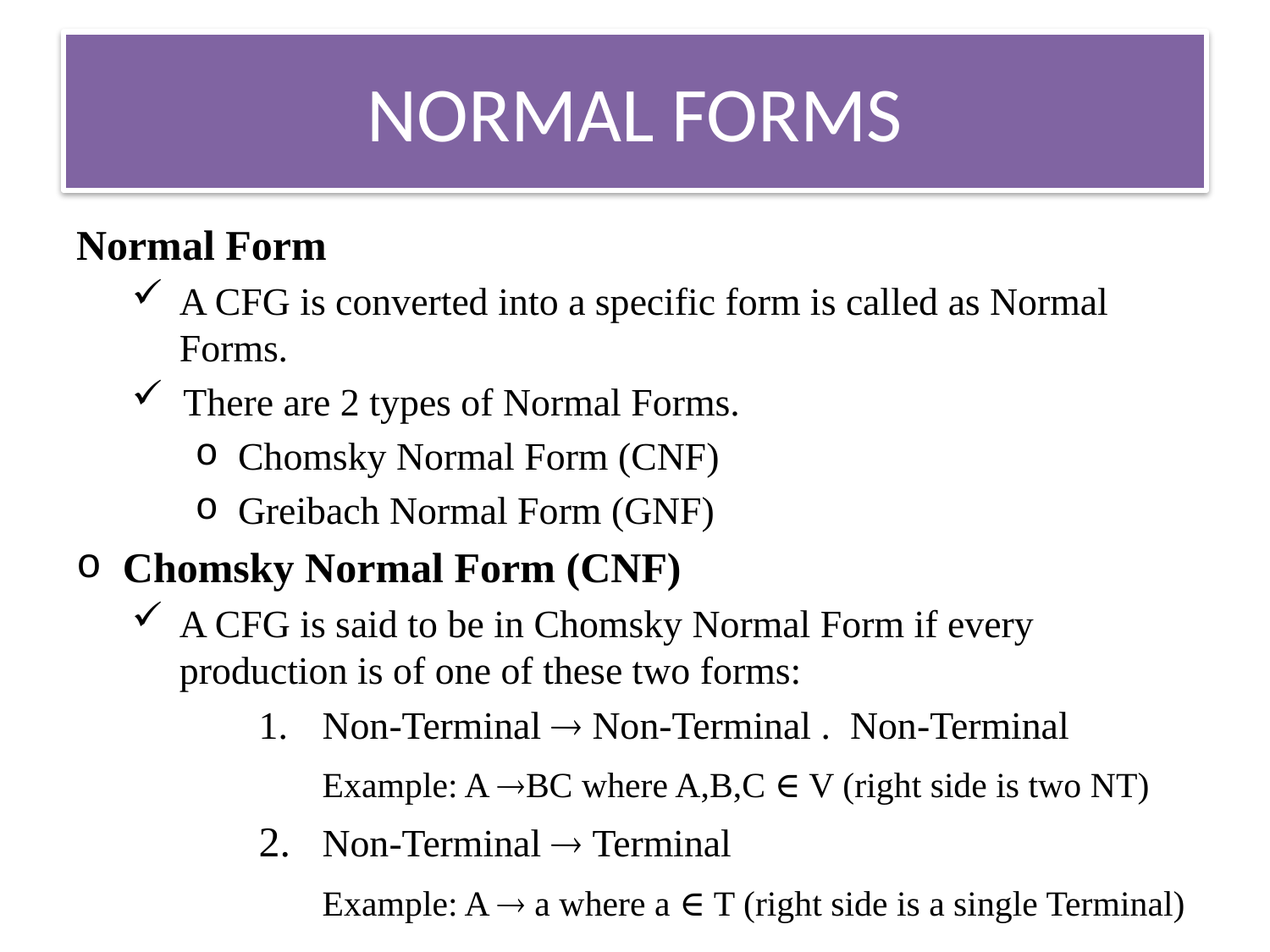

# NORMAL FORMS
Normal Form
A CFG is converted into a specific form is called as Normal Forms.
  There are 2 types of Normal Forms.
  Chomsky Normal Form (CNF)
  Greibach Normal Form (GNF)
  Chomsky Normal Form (CNF)
A CFG is said to be in Chomsky Normal Form if every  production is of one of these two forms:
Non-Terminal → Non-Terminal .  Non-Terminal
	Example: A →BC where A,B,C ∈ V (right side is two NT)
2.   Non-Terminal → Terminal
	Example: A → a where a ∈ T (right side is a single Terminal)